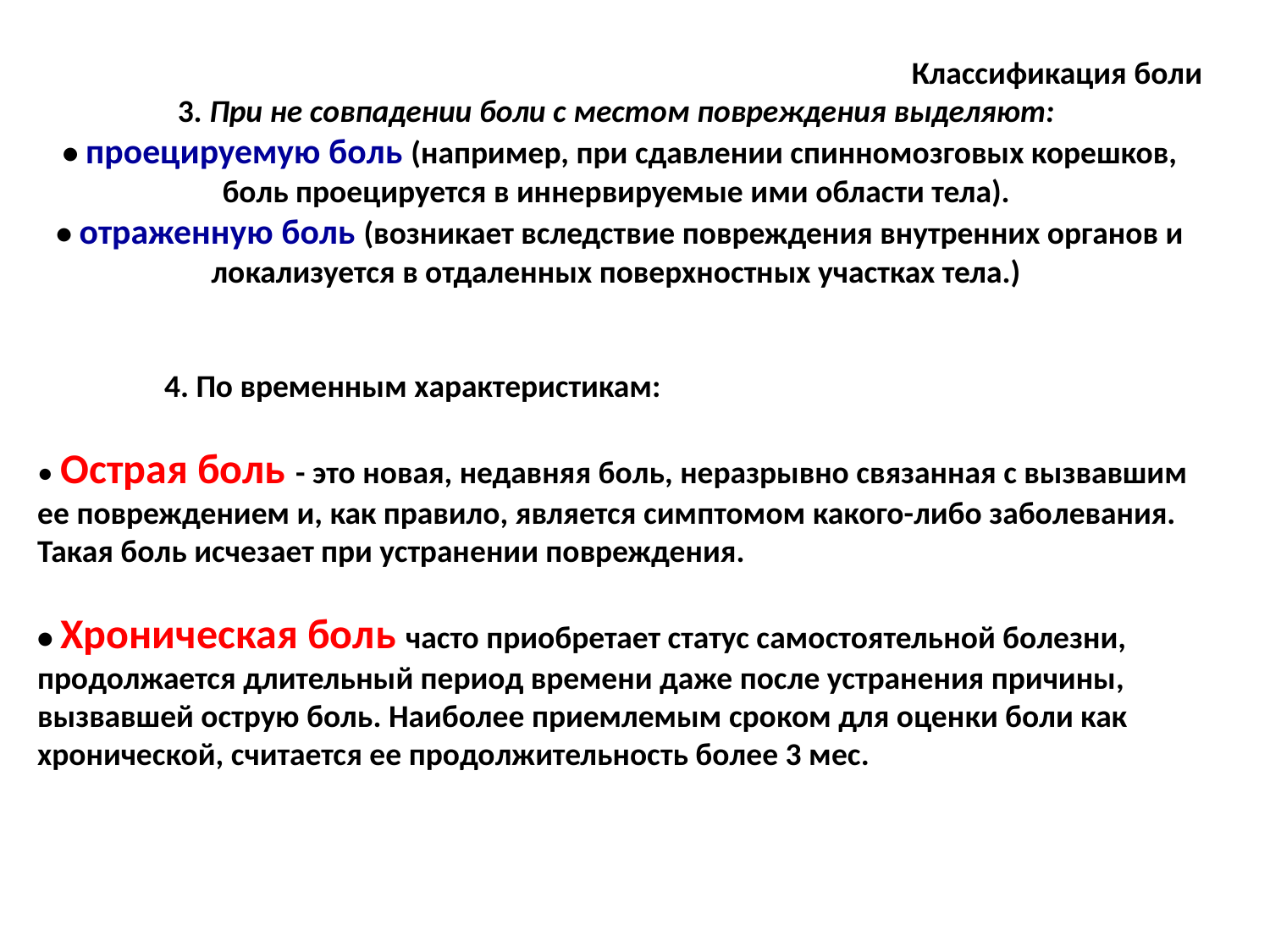

Классификация боли
3. При не совпадении боли с местом повреждения выделяют: 
• проецируемую боль (например, при сдавлении спинномозговых корешков, боль проецируется в иннервируемые ими области тела). 
• отраженную боль (возникает вследствие повреждения внутренних органов и локализуется в отдаленных поверхностных участках тела.)
	4. По временным характеристикам:
• Острая боль - это новая, недавняя боль, неразрывно связанная с вызвавшим ее повреждением и, как правило, является симптомом какого-либо заболевания. Такая боль исчезает при устранении повреждения.
 
• Хроническая боль часто приобретает статус самостоятельной болезни, продолжается длительный период времени даже после устранения причины, вызвавшей острую боль. Наиболее приемлемым сроком для оценки боли как хронической, считается ее продолжительность более 3 мес.